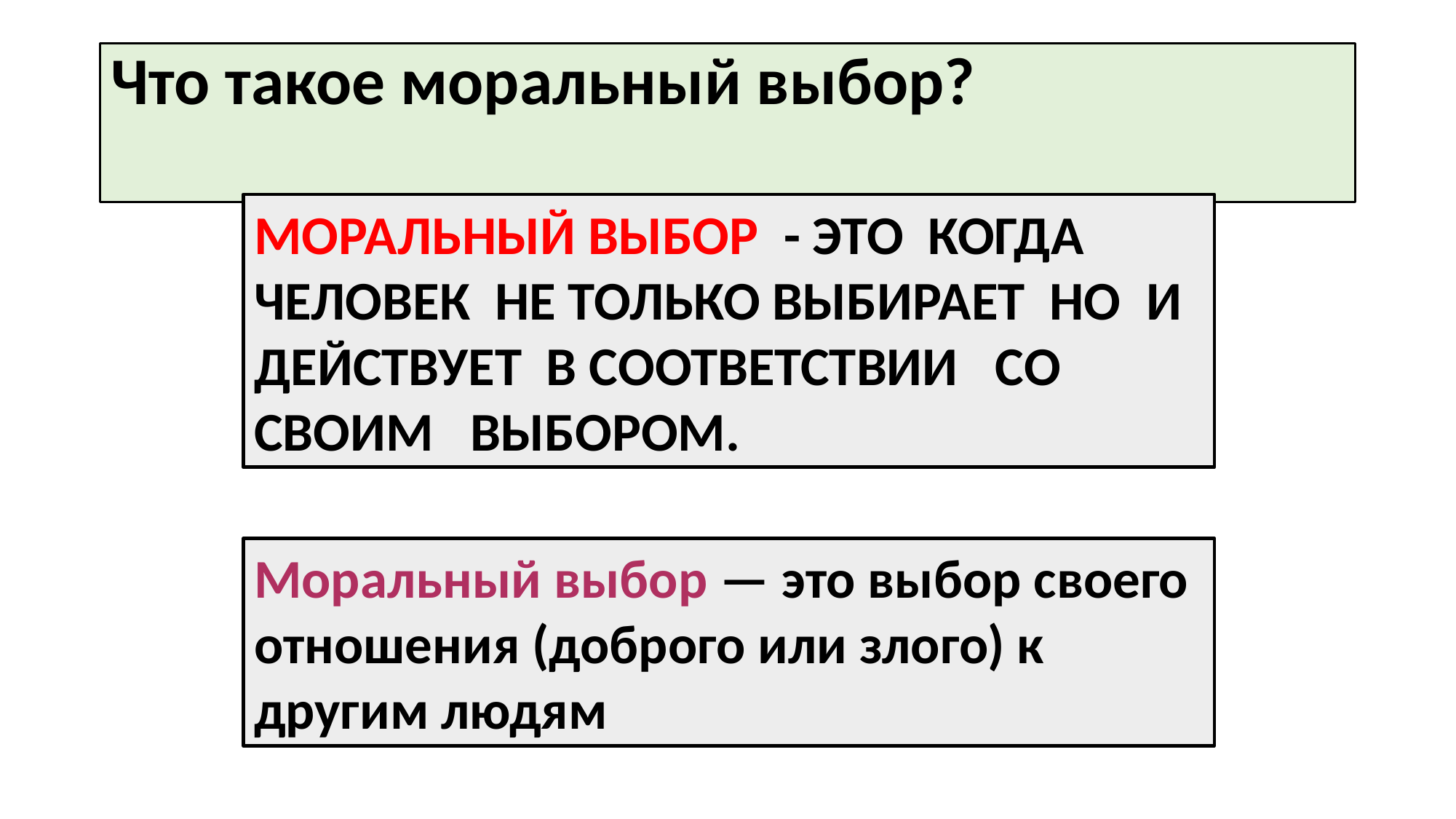

# Что такое моральный выбор?
МОРАЛЬНЫЙ ВЫБОР  - ЭТО  КОГДА ЧЕЛОВЕК  НЕ ТОЛЬКО ВЫБИРАЕТ  НО  И ДЕЙСТВУЕТ  В СООТВЕТСТВИИ   СО СВОИМ   ВЫБОРОМ.
Моральный выбор — это выбор своего отношения (доброго или злого) к другим людям